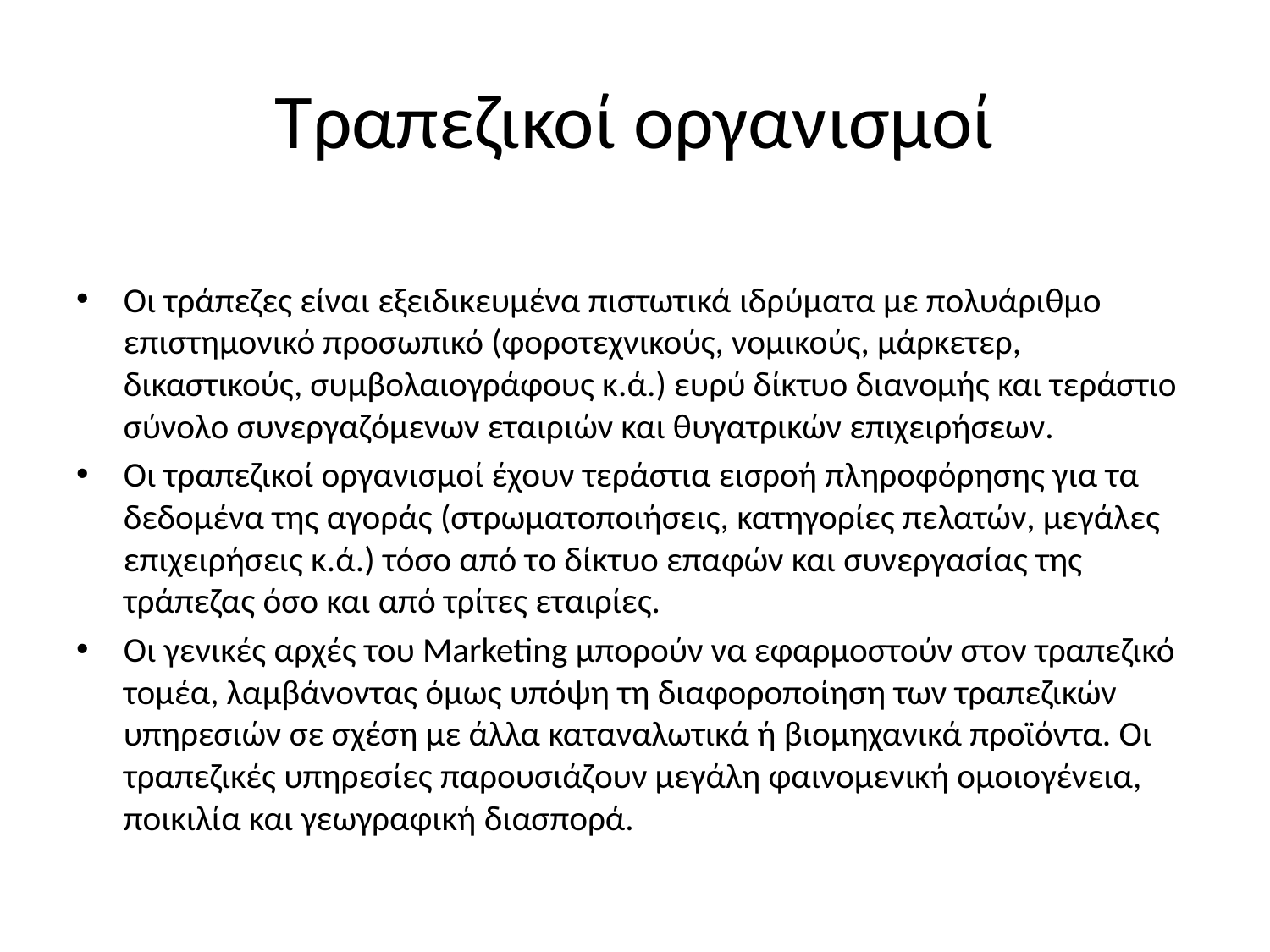

# Τραπεζικοί οργανισμοί

Οι τράπεζες είναι εξειδικευμένα πιστωτικά ιδρύματα με πολυάριθμο επιστημονικό προσωπικό (φοροτεχνικούς, νομικούς, μάρκετερ, δικαστικούς, συμβολαιογράφους κ.ά.) ευρύ δίκτυο διανομής και τεράστιο σύνολο συνεργαζόμενων εταιριών και θυγατρικών επιχειρήσεων.
Οι τραπεζικοί οργανισμοί έχουν τεράστια εισροή πληροφόρησης για τα δεδομένα της αγοράς (στρωματοποιήσεις, κατηγορίες πελατών, μεγάλες επιχειρήσεις κ.ά.) τόσο από το δίκτυο επαφών και συνεργασίας της τράπεζας όσο και από τρίτες εταιρίες.
Οι γενικές αρχές του Marketing μπορούν να εφαρμοστούν στον τραπεζικό τομέα, λαμβάνοντας όμως υπόψη τη διαφοροποίηση των τραπεζικών υπηρεσιών σε σχέση με άλλα καταναλωτικά ή βιομηχανικά προϊόντα. Οι τραπεζικές υπηρεσίες παρουσιάζουν μεγάλη φαινομενική ομοιογένεια, ποικιλία και γεωγραφική διασπορά.